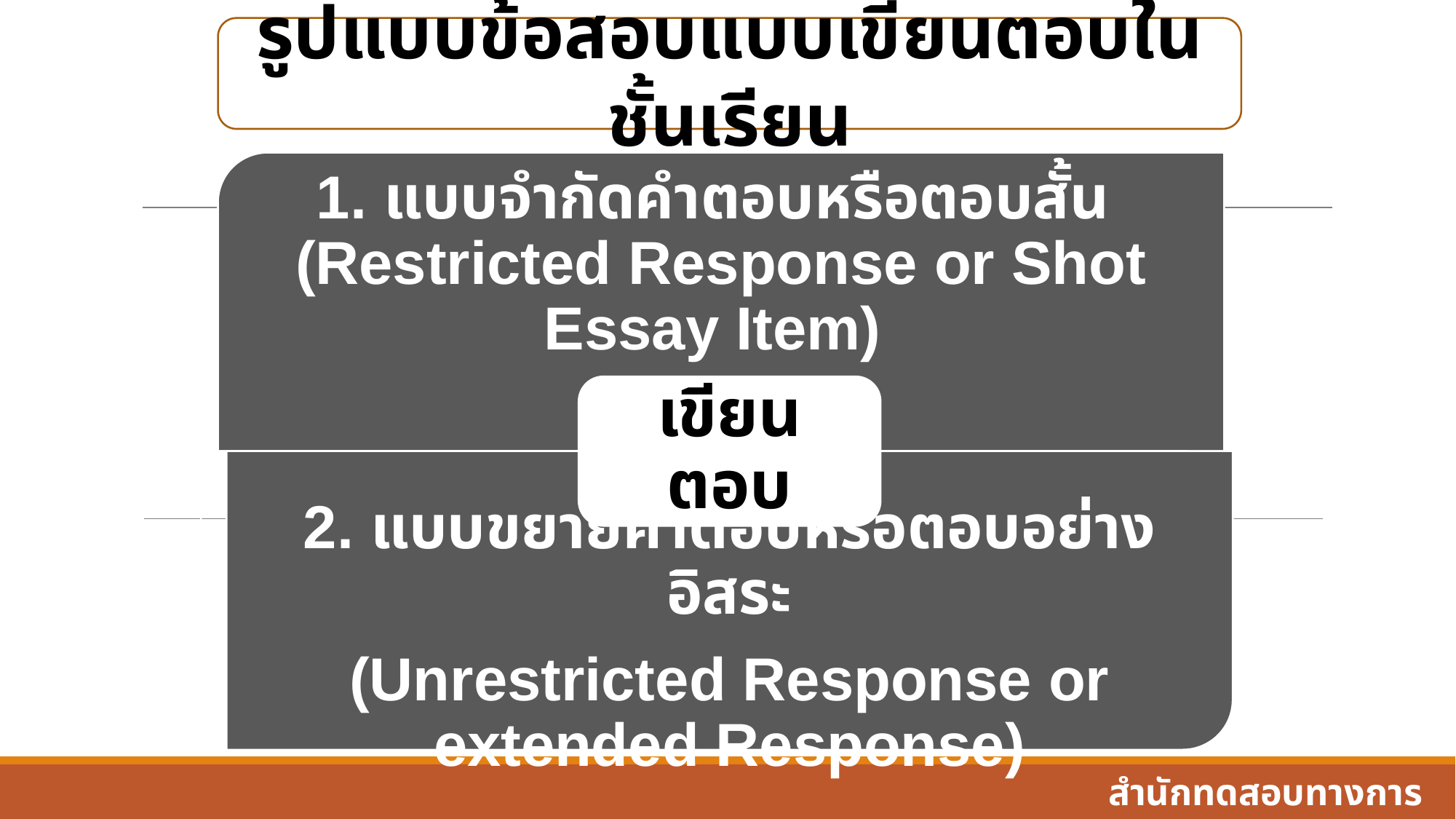

รูปแบบข้อสอบแบบเขียนตอบในชั้นเรียน
1. แบบจำกัดคำตอบหรือตอบสั้น
(Restricted Response or Shot Essay Item)

เขียนตอบ

4. แบบกลุ่มคำตอบสัมพันธ์(

2. แบบขยายคำตอบหรือตอบอย่างอิสระ
(Unrestricted Response or extended Response)
สำนักทดสอบทางการศึกษา สพฐ.